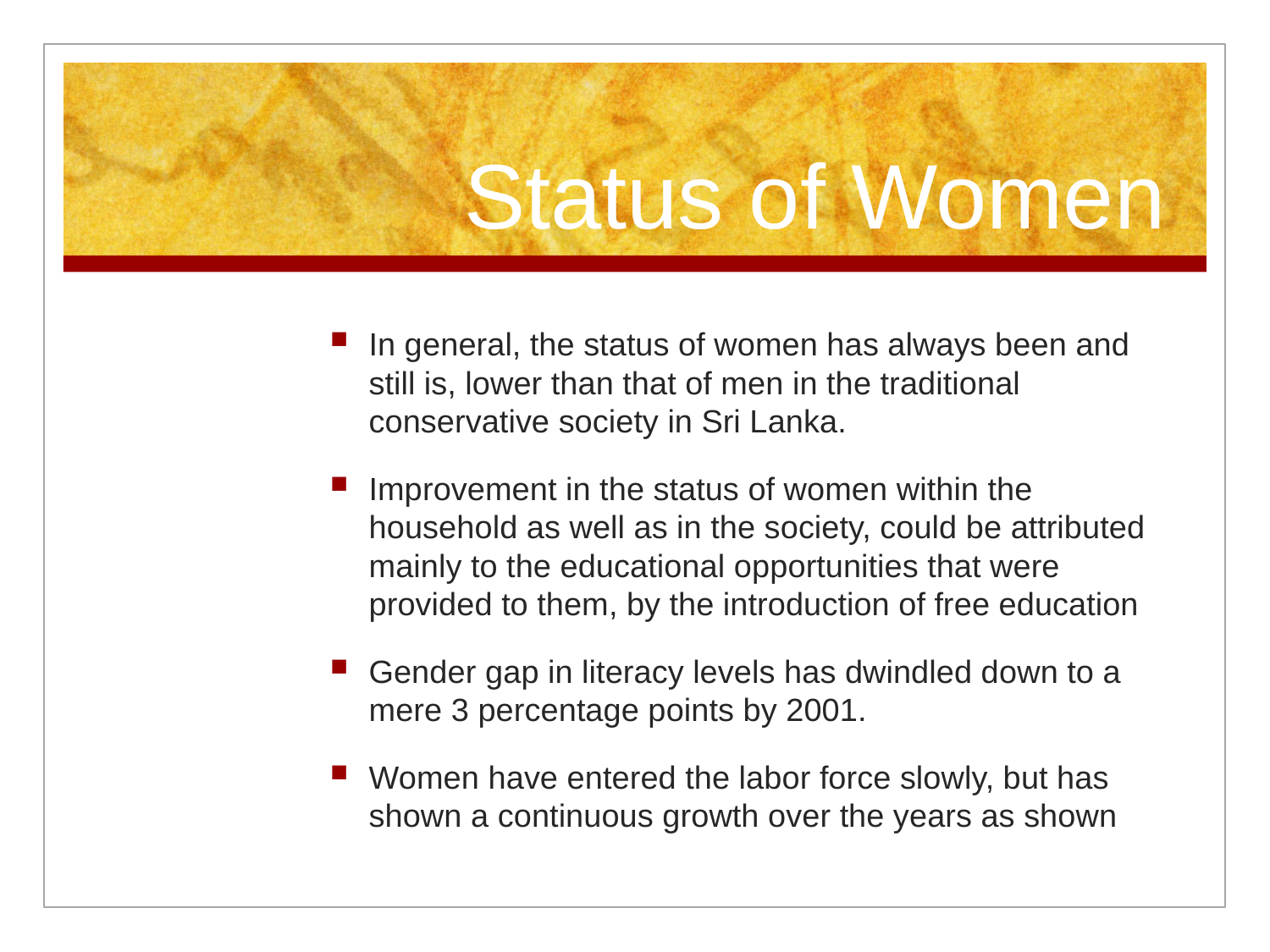

# Status of Women
In general, the status of women has always been and still is, lower than that of men in the traditional conservative society in Sri Lanka.
Improvement in the status of women within the household as well as in the society, could be attributed mainly to the educational opportunities that were provided to them, by the introduction of free education
Gender gap in literacy levels has dwindled down to a mere 3 percentage points by 2001.
Women have entered the labor force slowly, but has shown a continuous growth over the years as shown